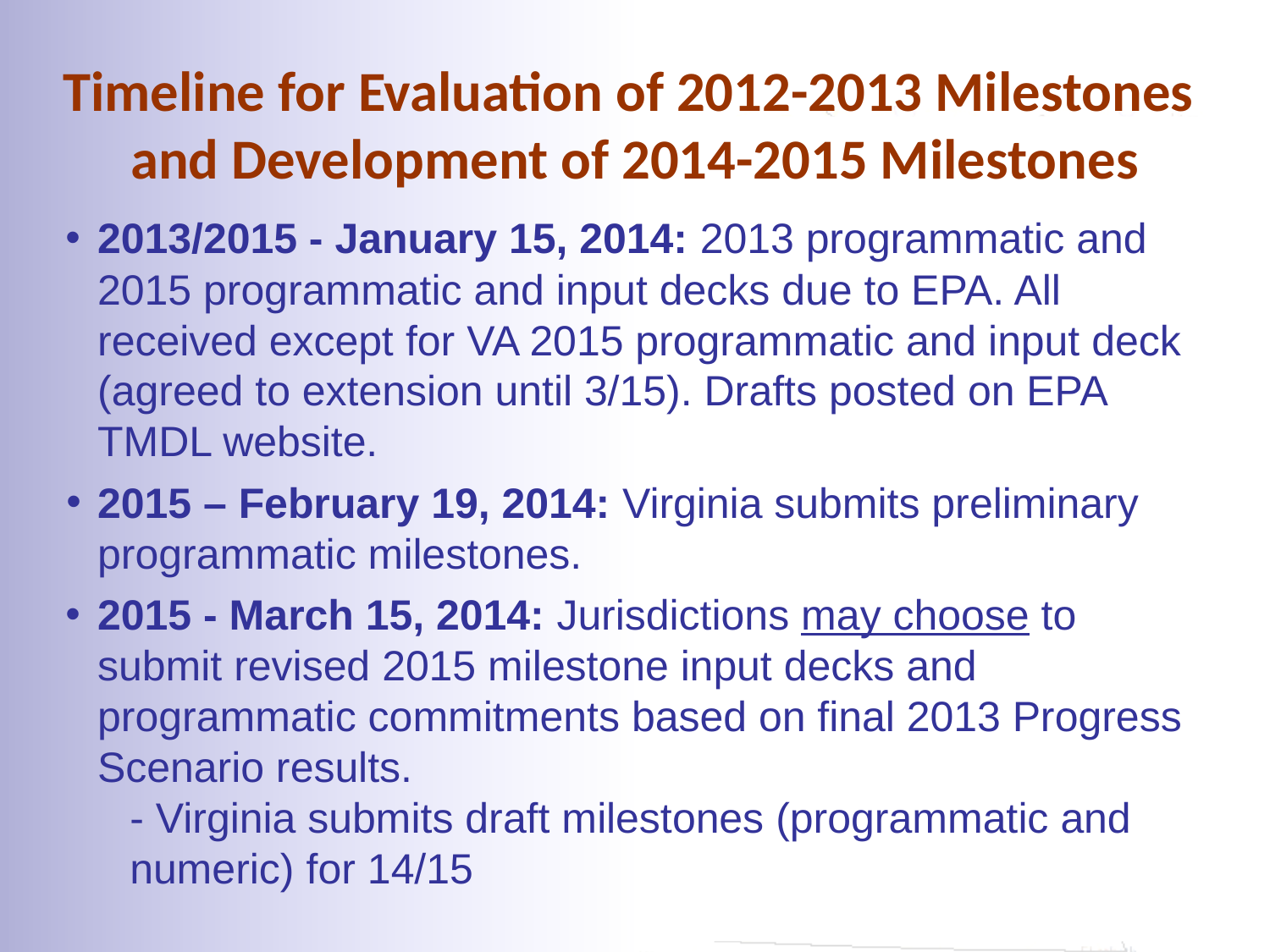

Timeline for Evaluation of 2012-2013 Milestones
and Development of 2014-2015 Milestones

2013/2015 - January 15, 2014: 2013 programmatic and 2015 programmatic and input decks due to EPA. All received except for VA 2015 programmatic and input deck (agreed to extension until 3/15). Drafts posted on EPA TMDL website.
2015 – February 19, 2014: Virginia submits preliminary programmatic milestones.
2015 - March 15, 2014: Jurisdictions may choose to submit revised 2015 milestone input decks and programmatic commitments based on final 2013 Progress Scenario results.
- Virginia submits draft milestones (programmatic and numeric) for 14/15